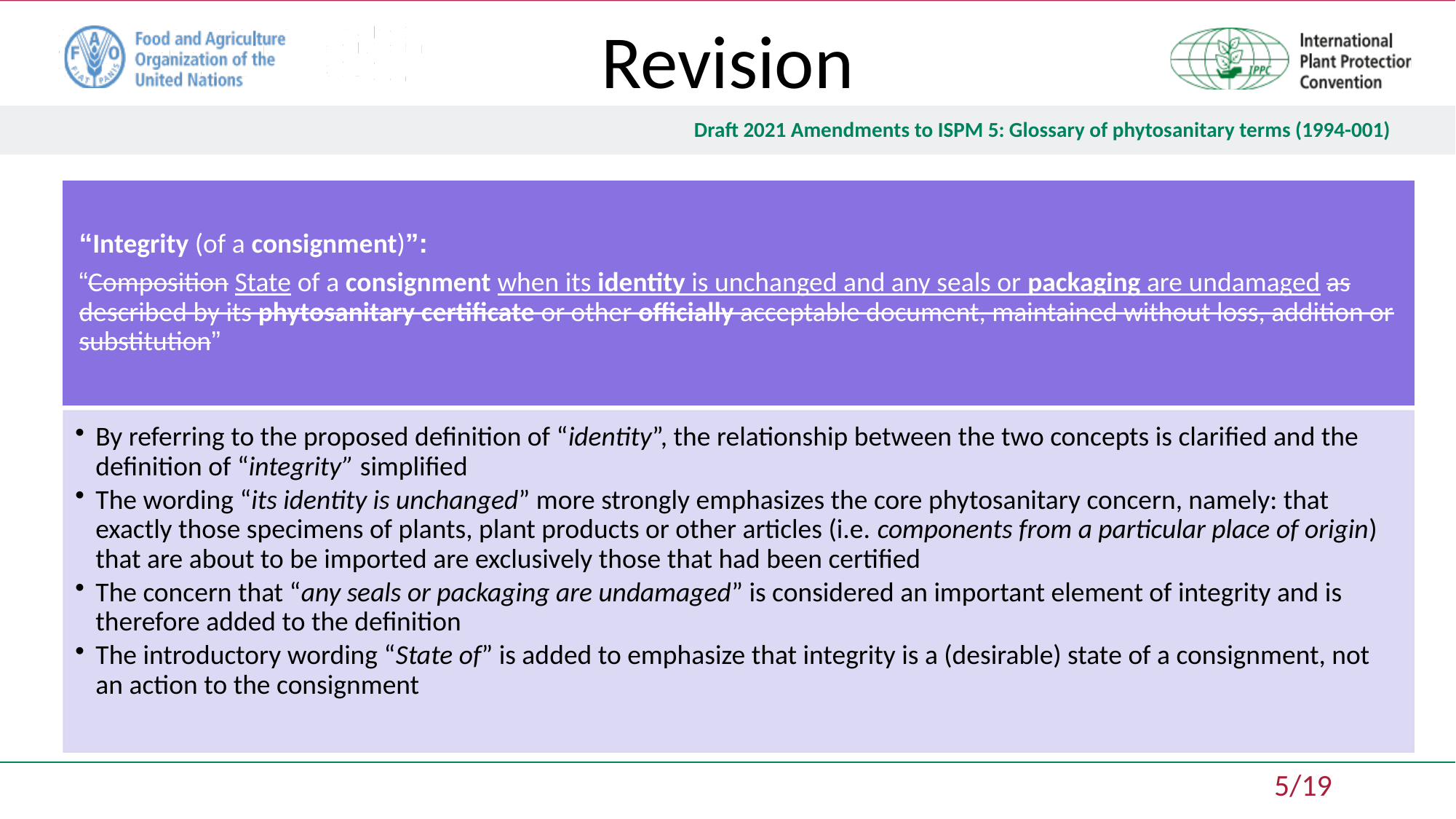

Revision
“Integrity (of a consignment)”:
“Composition State of a consignment when its identity is unchanged and any seals or packaging are undamaged as described by its phytosanitary certificate or other officially acceptable document, maintained without loss, addition or substitution”
By referring to the proposed definition of “identity”, the relationship between the two concepts is clarified and the definition of “integrity” simplified
The wording “its identity is unchanged” more strongly emphasizes the core phytosanitary concern, namely: that exactly those specimens of plants, plant products or other articles (i.e. components from a particular place of origin) that are about to be imported are exclusively those that had been certified
The concern that “any seals or packaging are undamaged” is considered an important element of integrity and is therefore added to the definition
The introductory wording “State of” is added to emphasize that integrity is a (desirable) state of a consignment, not an action to the consignment